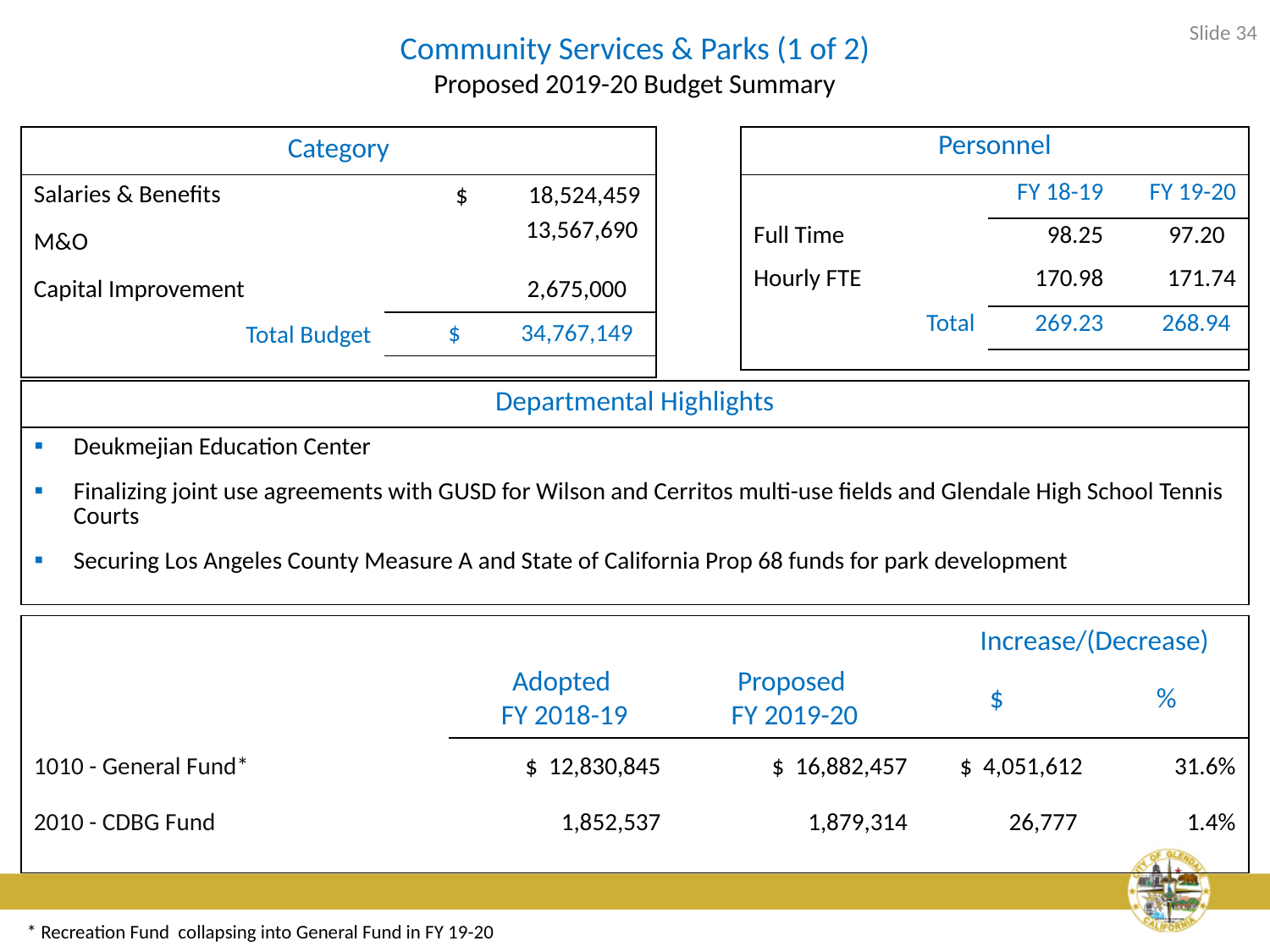

Slide 34
# Community Services & Parks (1 of 2) Proposed 2019-20 Budget Summary
| Category |  |
| --- | --- |
| Salaries & Benefits | $ 18,524,459 |
| M&O | 13,567,690 |
| Capital Improvement | 2,675,000 |
| Total Budget | $ 34,767,149 |
|  |  |
| Personnel |  |  |
| --- | --- | --- |
|  | FY 18-19 | FY 19-20 |
| Full Time | 98.25 | 97.20 |
| Hourly FTE | 170.98 | 171.74 |
| Total | 269.23 | 268.94 |
|  |  |  |
| Departmental Highlights |
| --- |
| Deukmejian Education Center |
| Finalizing joint use agreements with GUSD for Wilson and Cerritos multi-use fields and Glendale High School Tennis Courts |
| Securing Los Angeles County Measure A and State of California Prop 68 funds for park development |
|  |
|  | Adopted FY 2018-19 | Proposed FY 2019-20 | Increase/(Decrease) |  |
| --- | --- | --- | --- | --- |
|  |  |  | $ | % |
| 1010 - General Fund\* | $ 12,830,845 | $ 16,882,457 | $ 4,051,612 | 31.6% |
| 2010 - CDBG Fund | 1,852,537 | 1,879,314 | 26,777 | 1.4% |
|  |  |  |  |  |
* Recreation Fund  collapsing into General Fund in FY 19-20